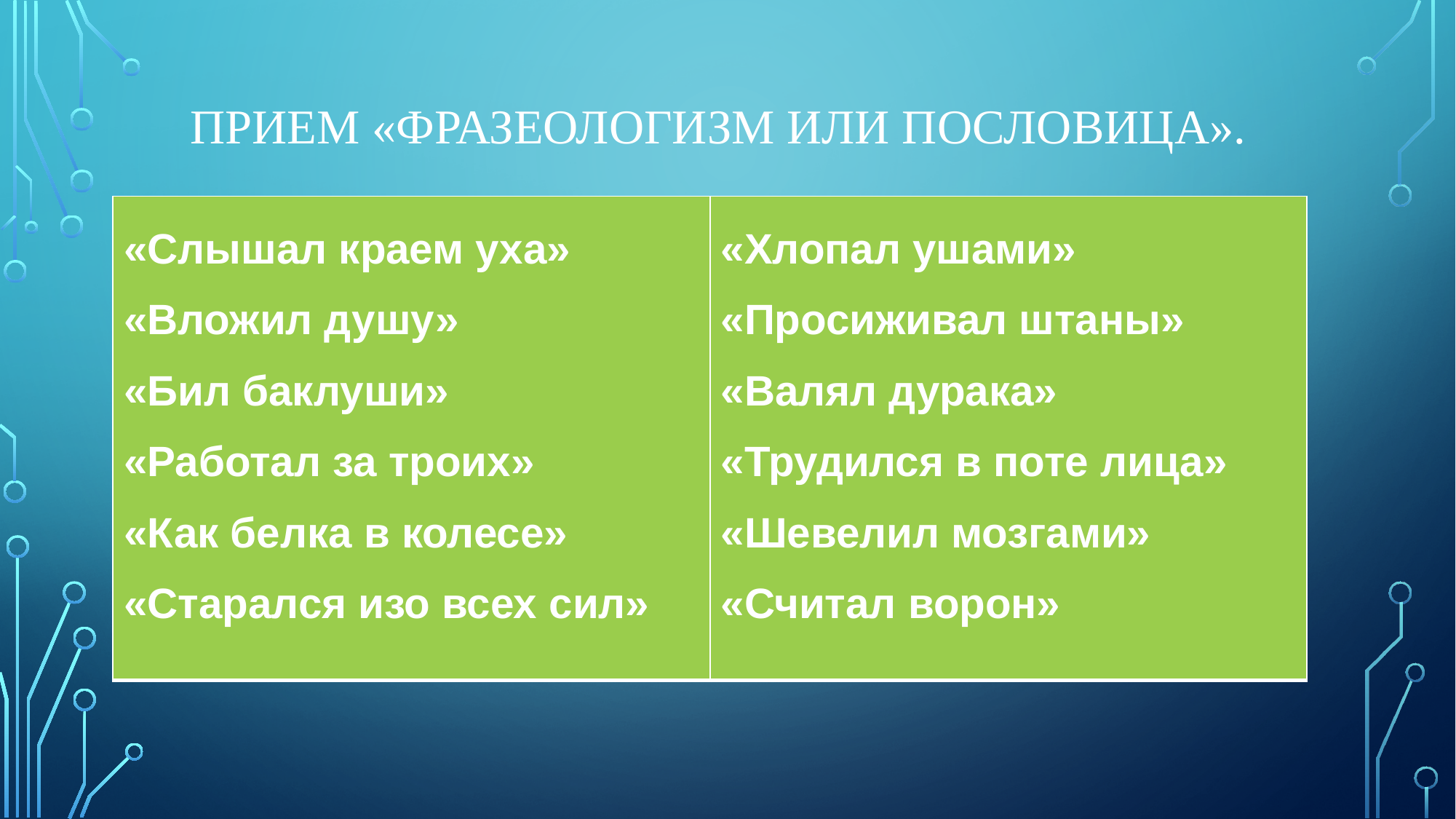

# Прием «Фразеологизм или пословица».

| «Слышал краем уха» «Вложил душу» «Бил баклуши» «Работал за троих» «Как белка в колесе» «Старался изо всех сил» | «Хлопал ушами» «Просиживал штаны» «Валял дурака» «Трудился в поте лица» «Шевелил мозгами» «Считал ворон» |
| --- | --- |